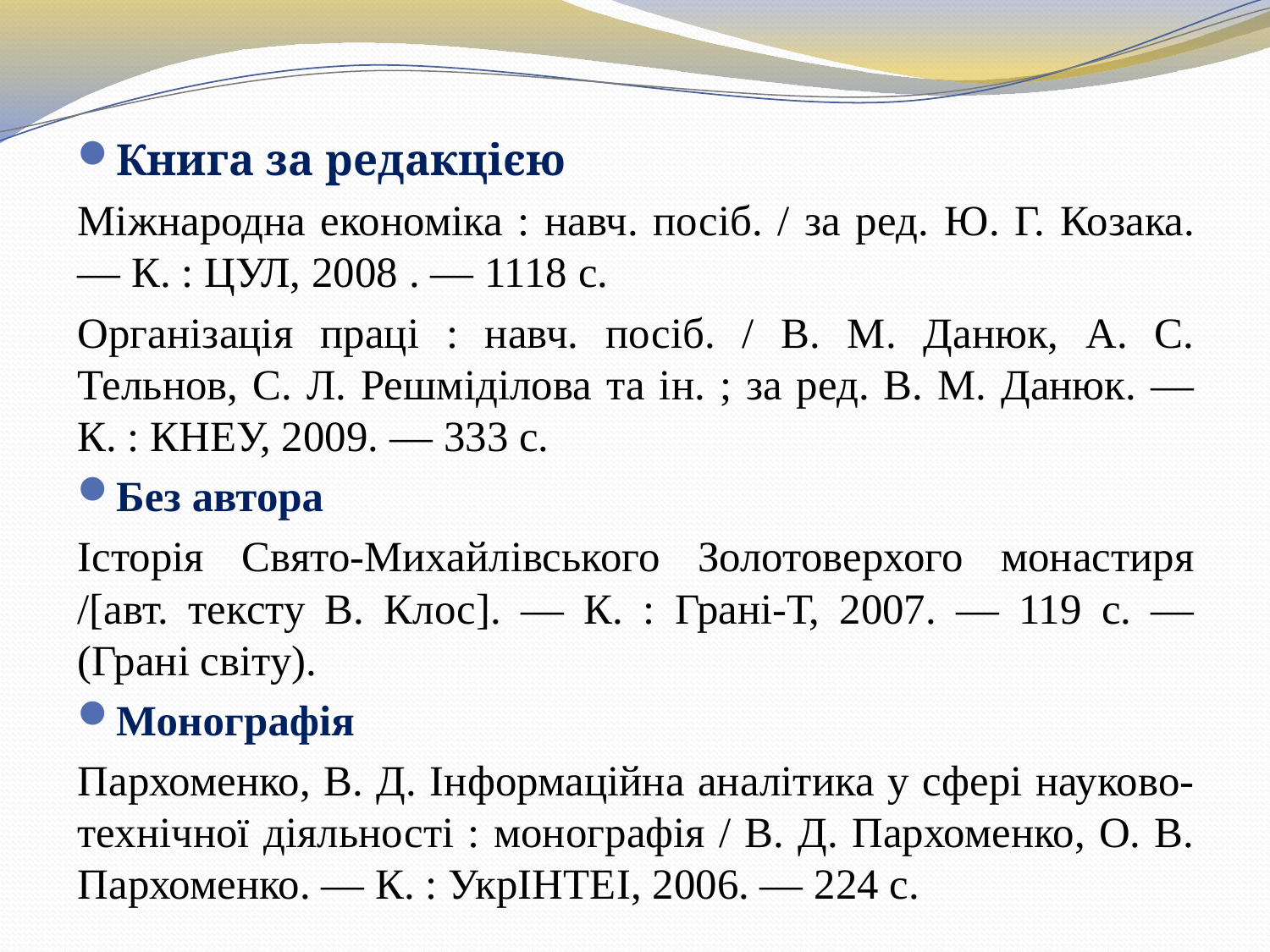

Книга за редакцією
Міжнародна економіка : навч. посіб. / за ред. Ю. Г. Козака.— К. : ЦУЛ, 2008 . — 1118 с.
Організація праці : навч. посіб. / В. М. Данюк, А. С. Тельнов, С. Л. Решміділова та ін. ; за ред. В. М. Данюк. — К. : КНЕУ, 2009. — 333 с.
Без автора
Історія Свято-Михайлівського Золотоверхого монастиря /[авт. тексту В. Клос]. — К. : Грані-Т, 2007. — 119 с. —(Грані світу).
Монографія
Пархоменко, В. Д. Інформаційна аналітика у сфері науково-технічної діяльності : монографія / В. Д. Пархоменко, О. В. Пархоменко. — К. : УкрІНТЕІ, 2006. — 224 с.